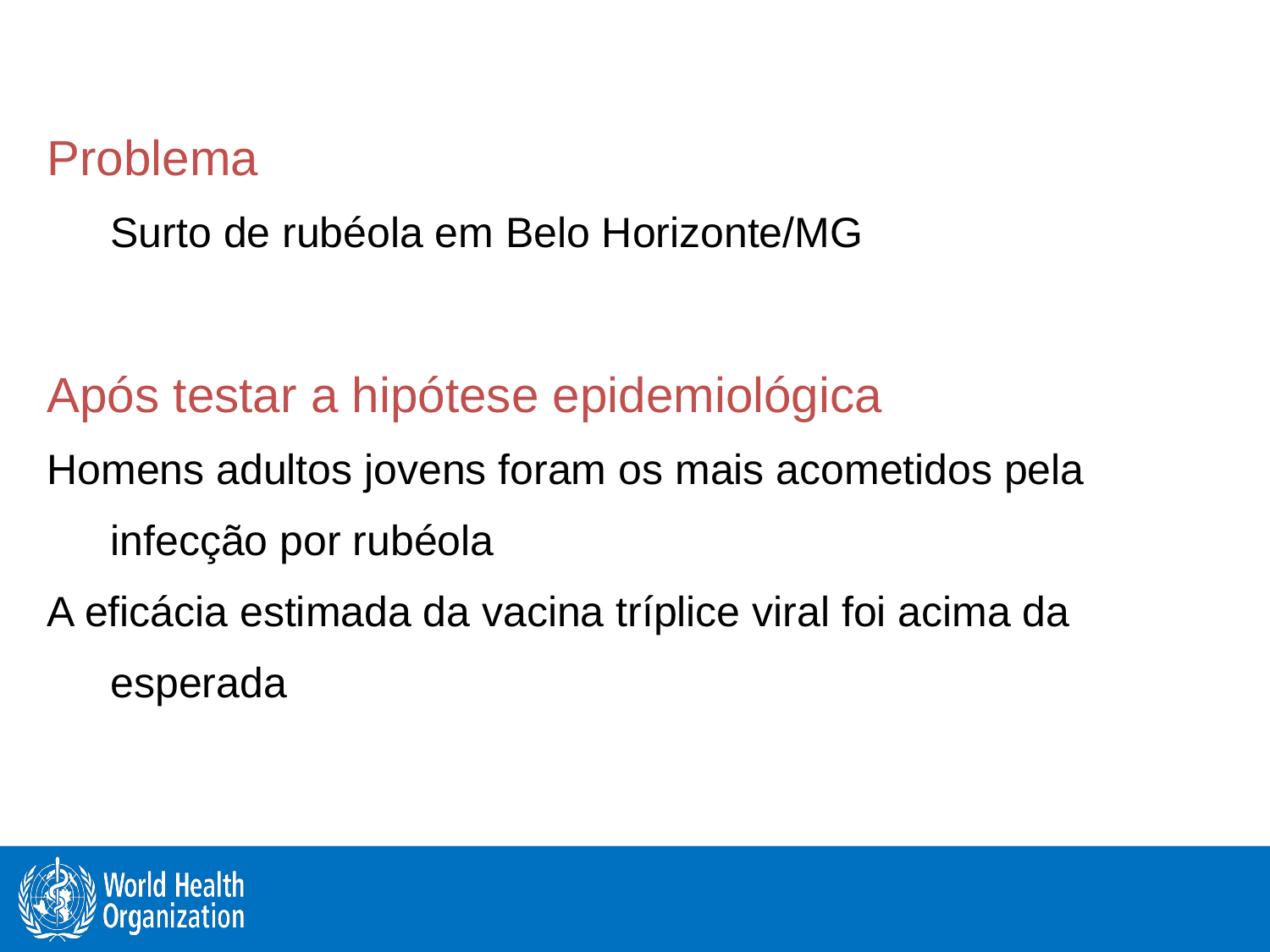

Problema
	Surto de rubéola em Belo Horizonte/MG

Após testar a hipótese epidemiológica
Homens adultos jovens foram os mais acometidos pela  infecção por rubéola
A eficácia estimada da vacina tríplice viral foi acima da esperada